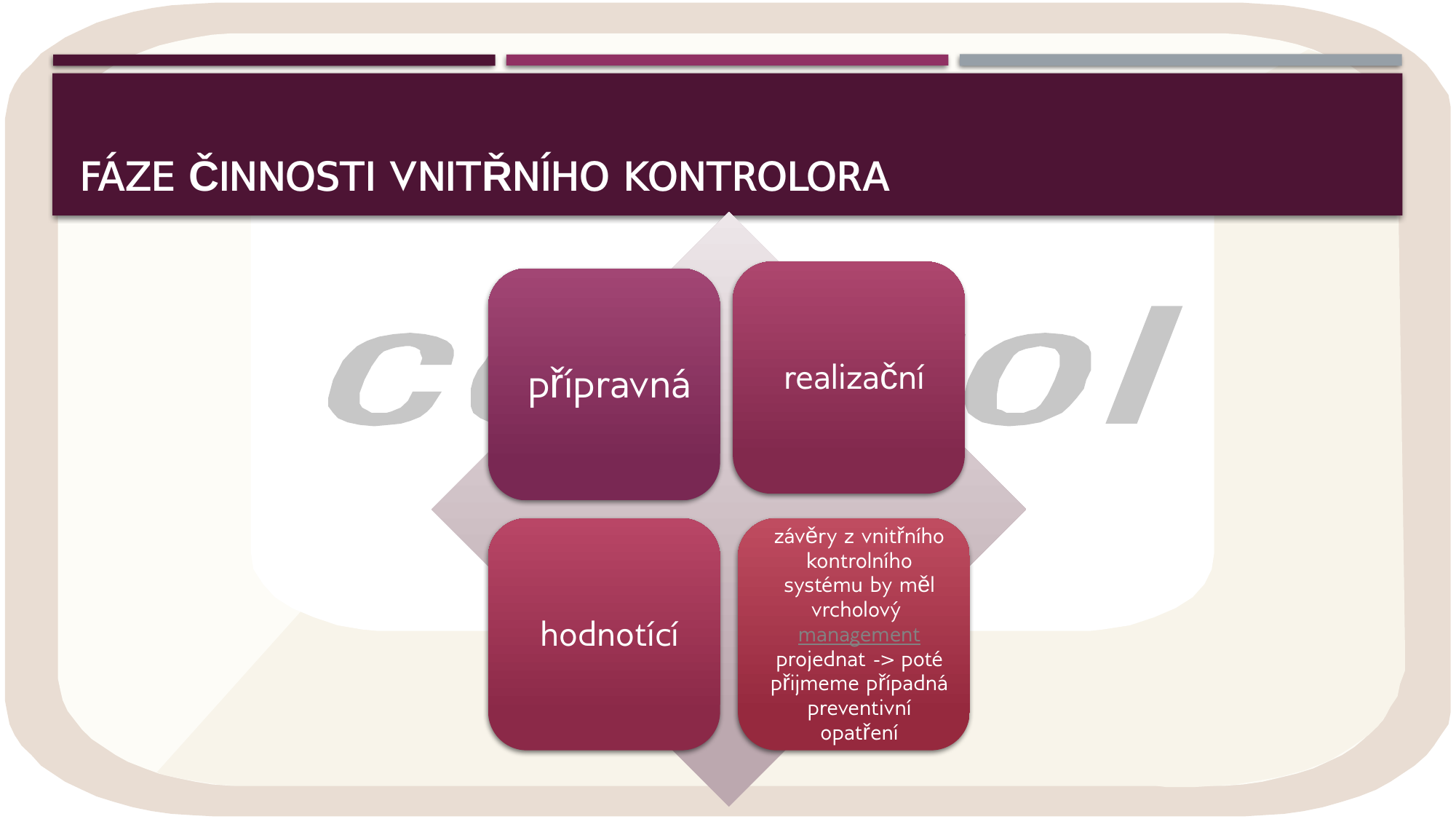

# Fáze činnosti vnitřního kontrolora
přípravná
realizační
hodnotící
závěry z vnitřního kontrolního systému by měl vrcholový management projednat -> poté přijmeme případná preventivní opatření